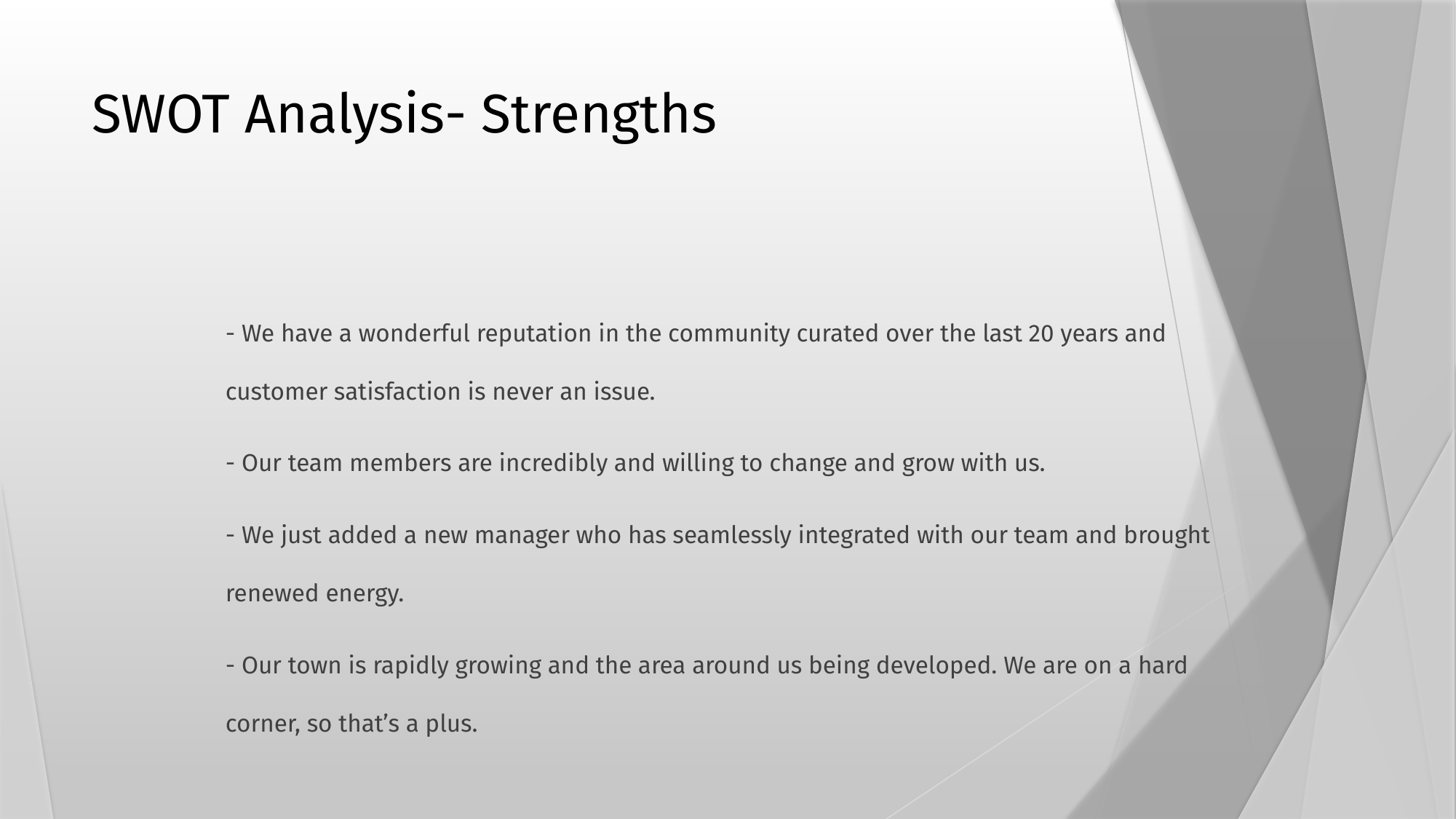

# SWOT Analysis- Strengths
- We have a wonderful reputation in the community curated over the last 20 years and customer satisfaction is never an issue.
- Our team members are incredibly and willing to change and grow with us.
- We just added a new manager who has seamlessly integrated with our team and brought renewed energy.
- Our town is rapidly growing and the area around us being developed. We are on a hard corner, so that’s a plus.